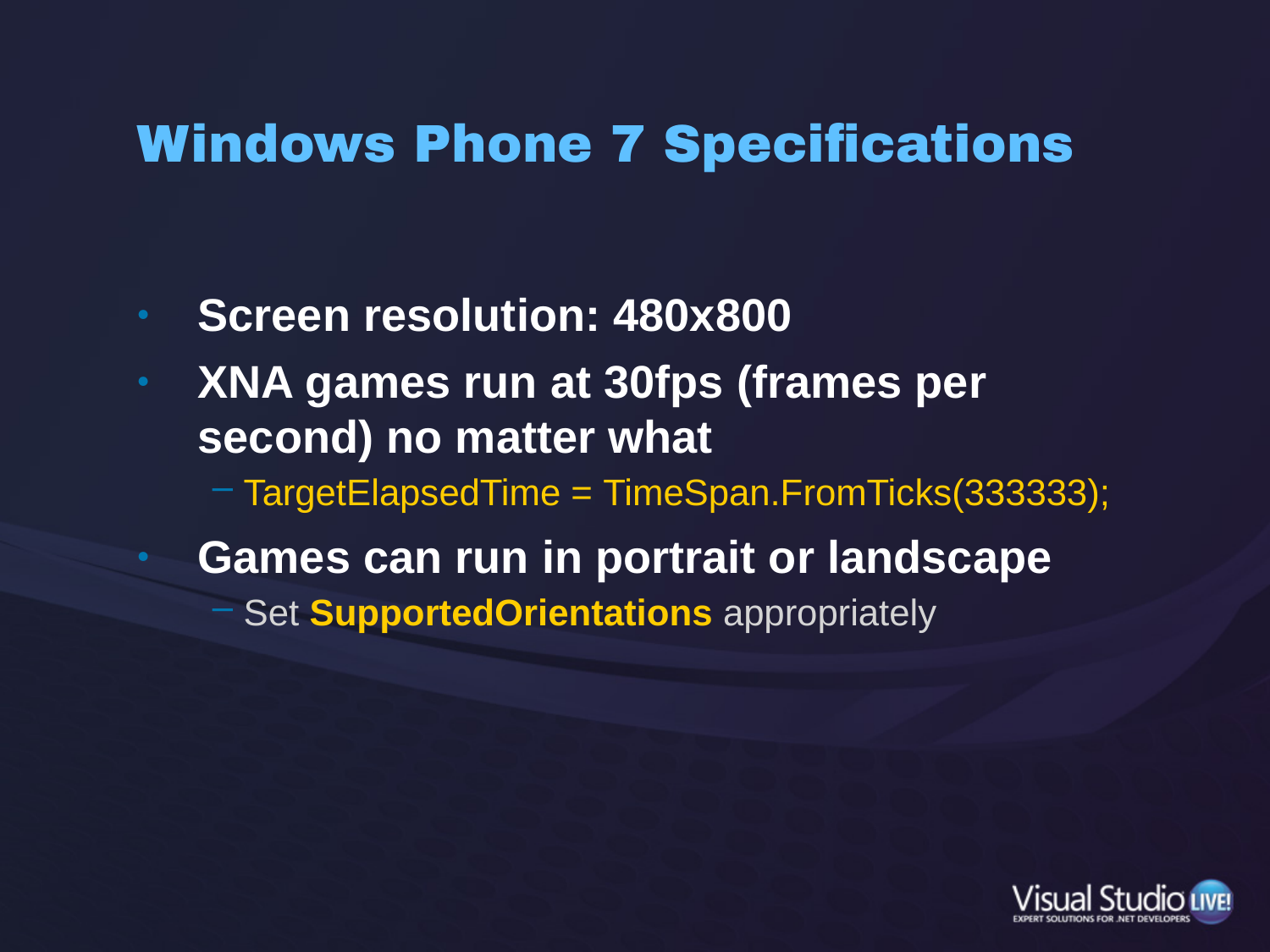

# Windows Phone 7 Specifications
Screen resolution: 480x800
XNA games run at 30fps (frames per second) no matter what
TargetElapsedTime = TimeSpan.FromTicks(333333);
Games can run in portrait or landscape
Set SupportedOrientations appropriately